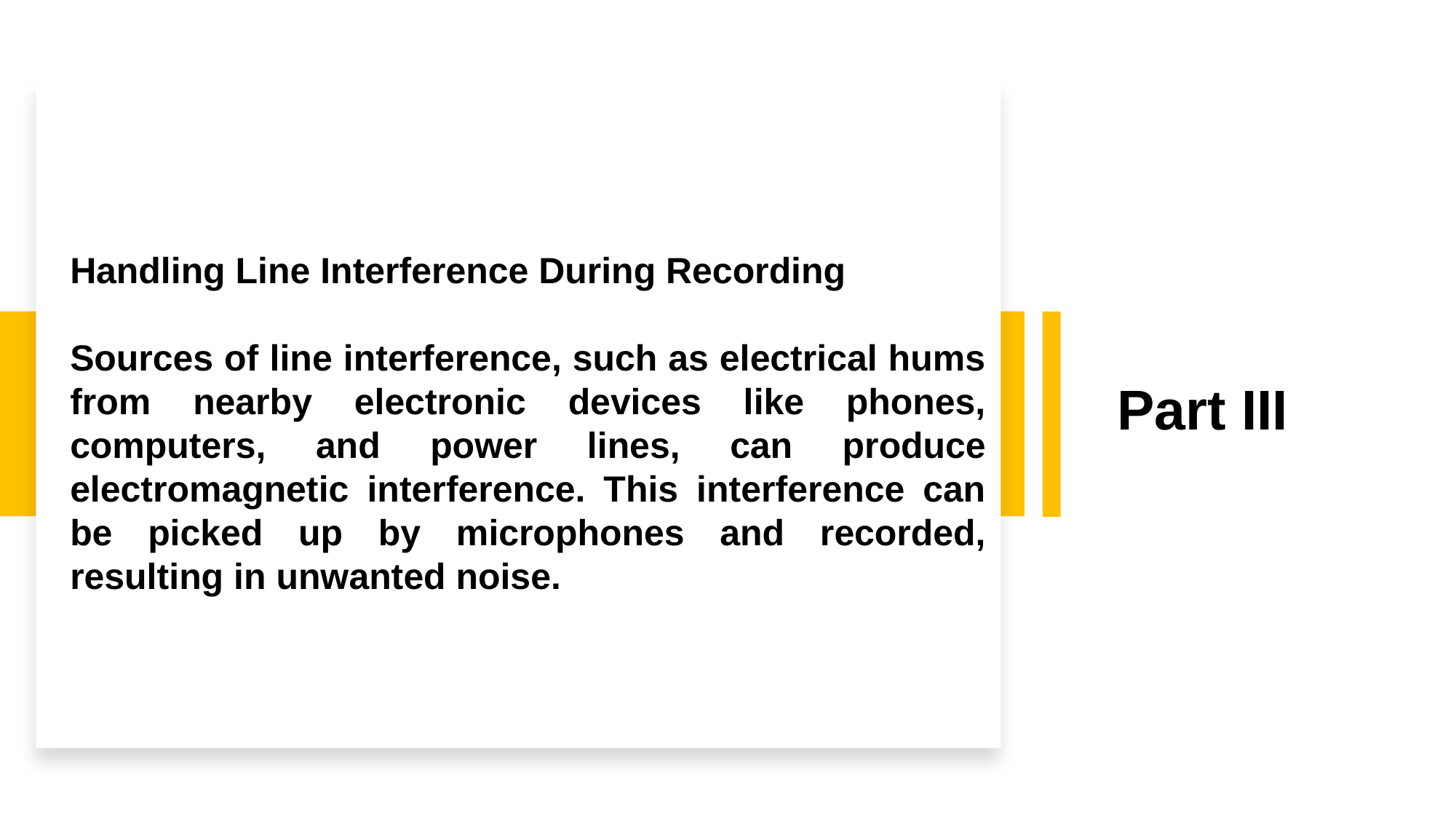

Identification and Management of Environmental Noise

Identification and Management of Environmental Noise
Handling Line Interference During Recording

Sources of line interference, such as electrical hums from nearby electronic devices like phones, computers, and power lines, can produce electromagnetic interference. This interference can be picked up by microphones and recorded, resulting in unwanted noise.
Part III